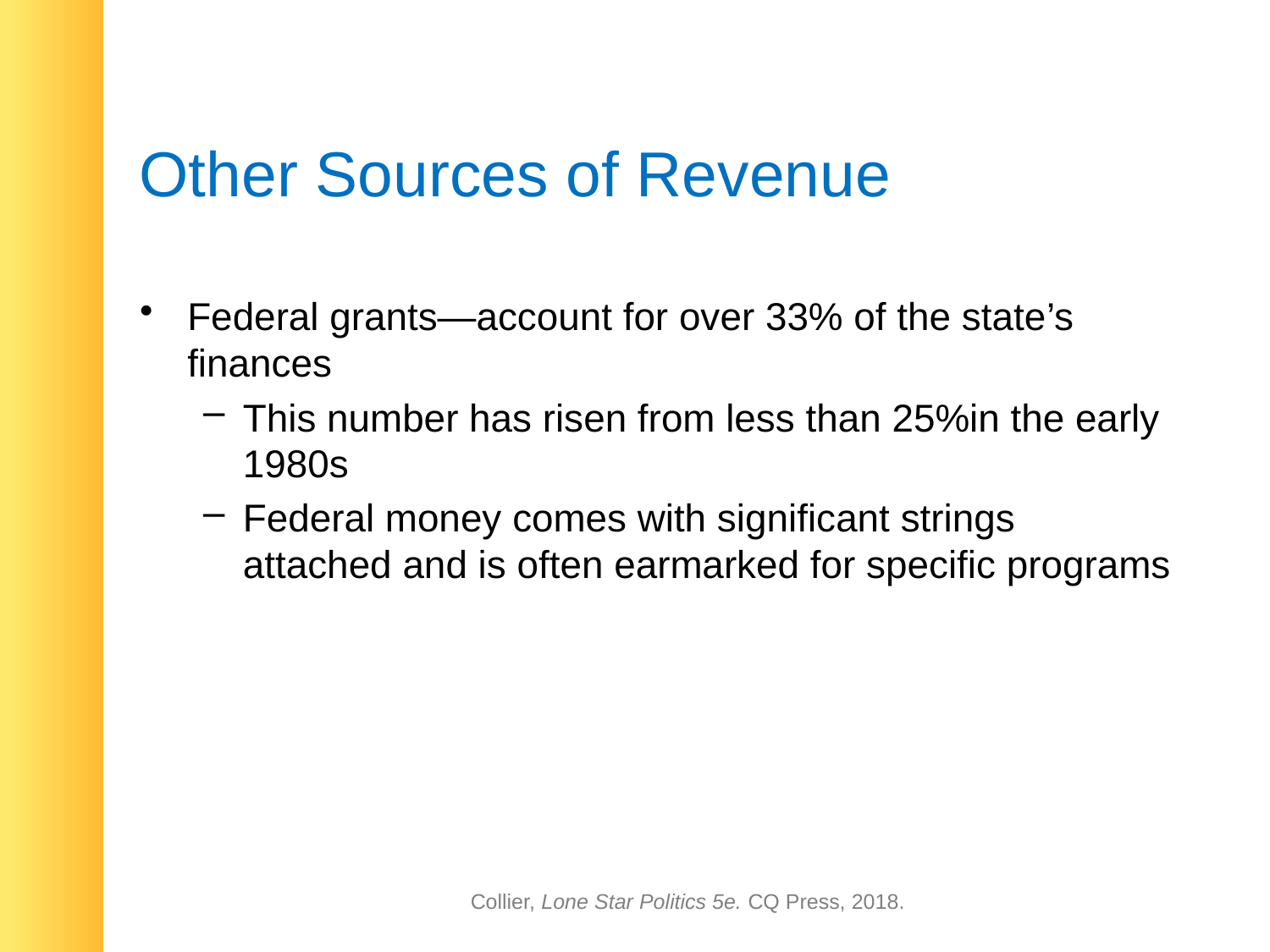

# Other Sources of Revenue
Federal grants—account for over 33% of the state’s finances
This number has risen from less than 25%in the early 1980s
Federal money comes with significant strings attached and is often earmarked for specific programs
Collier, Lone Star Politics 5e. CQ Press, 2018.